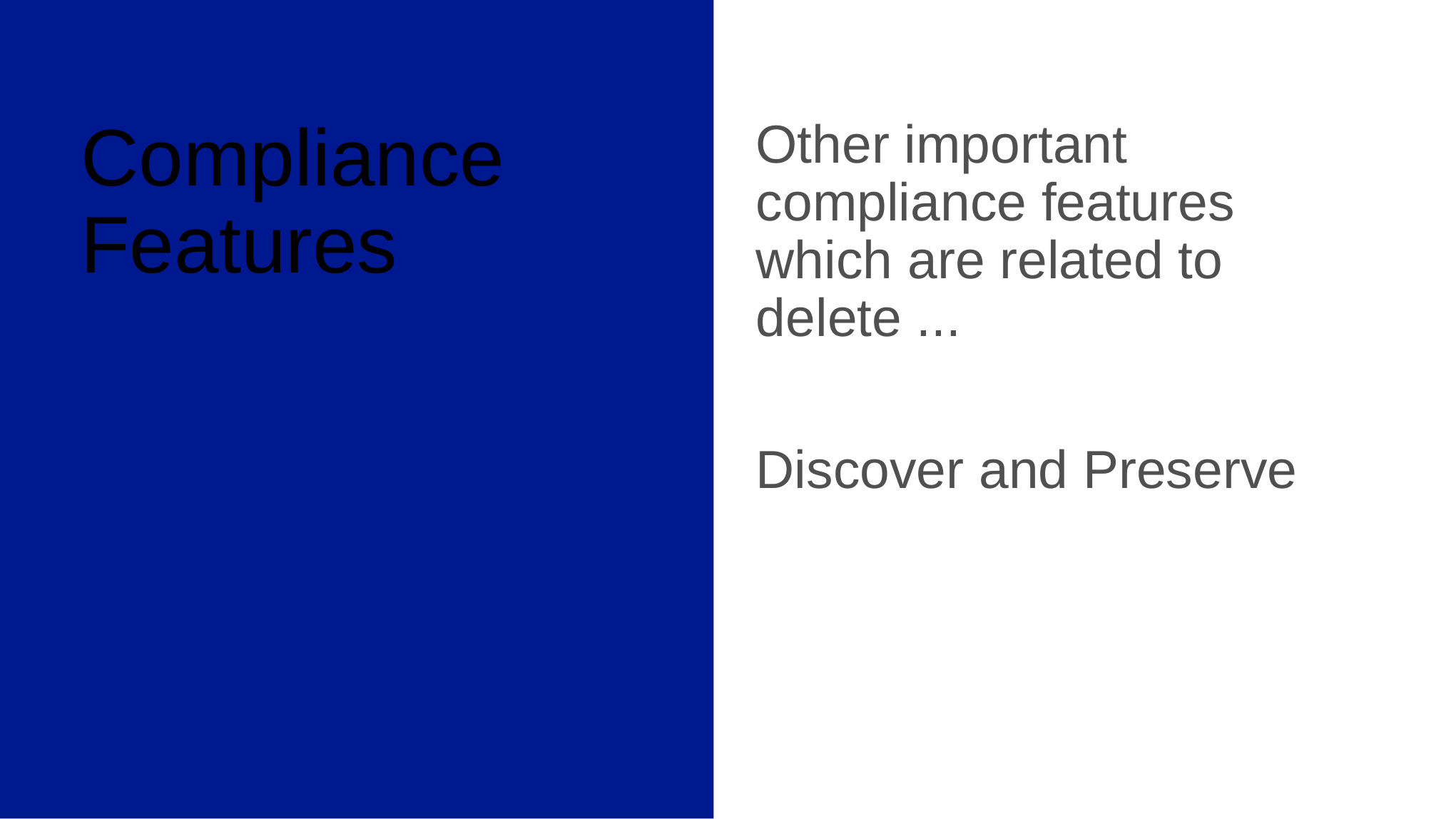

Compliance Features

Other important compliance features which are related to delete ...

Discover and Preserve